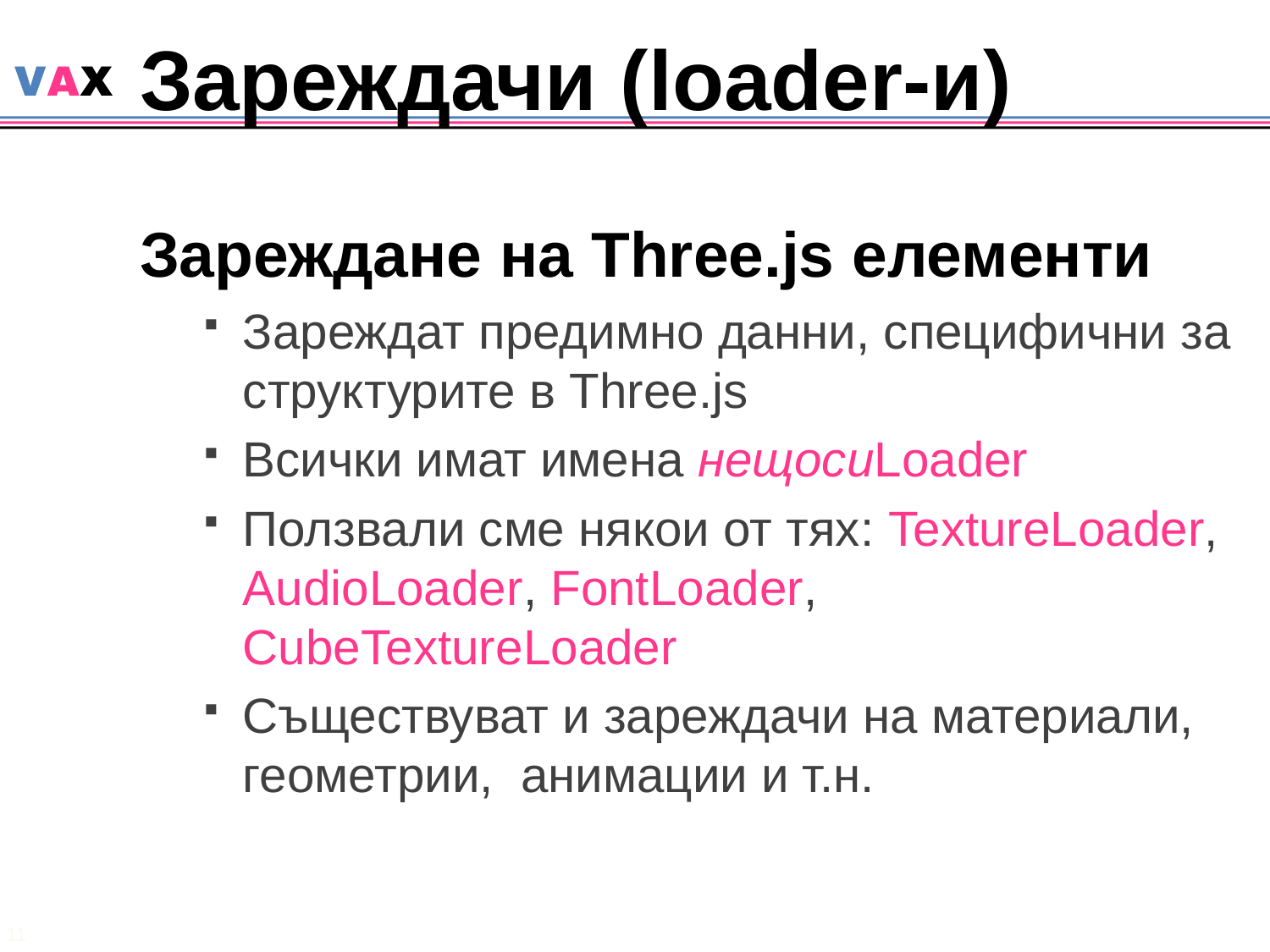

# Зареждачи (loader-и)
Зареждане на Three.js елементи
Зареждат предимно данни, специфични за структурите в Three.js
Всички имат имена нещосиLoader
Ползвали сме някои от тях: TextureLoader, AudioLoader, FontLoader, CubeTextureLoader
Съществуват и зареждачи на материали, геометрии,  анимации и т.н.